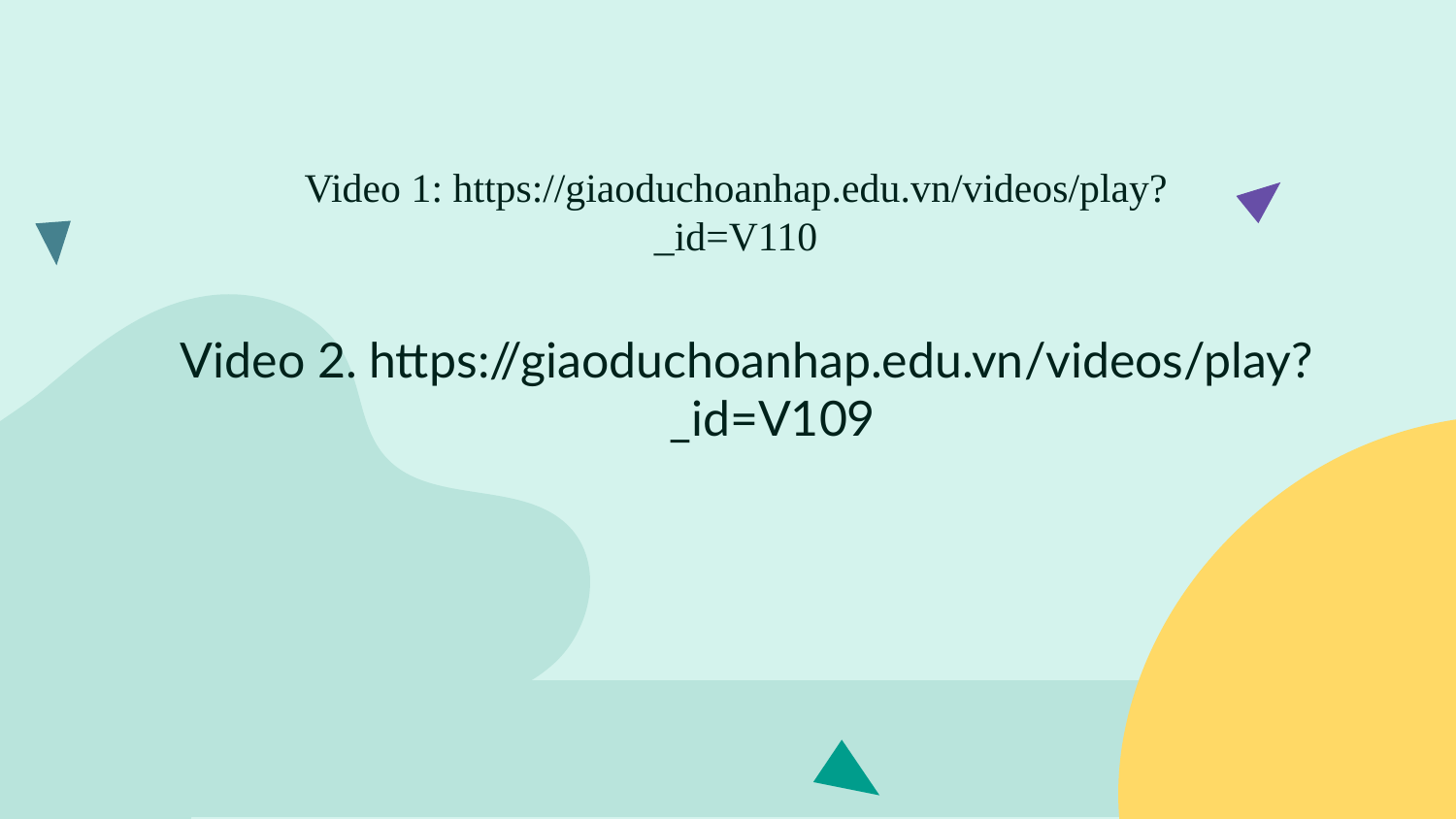

# Video 1: https://giaoduchoanhap.edu.vn/videos/play?_id=V110
Video 2. https://giaoduchoanhap.edu.vn/videos/play?_id=V109